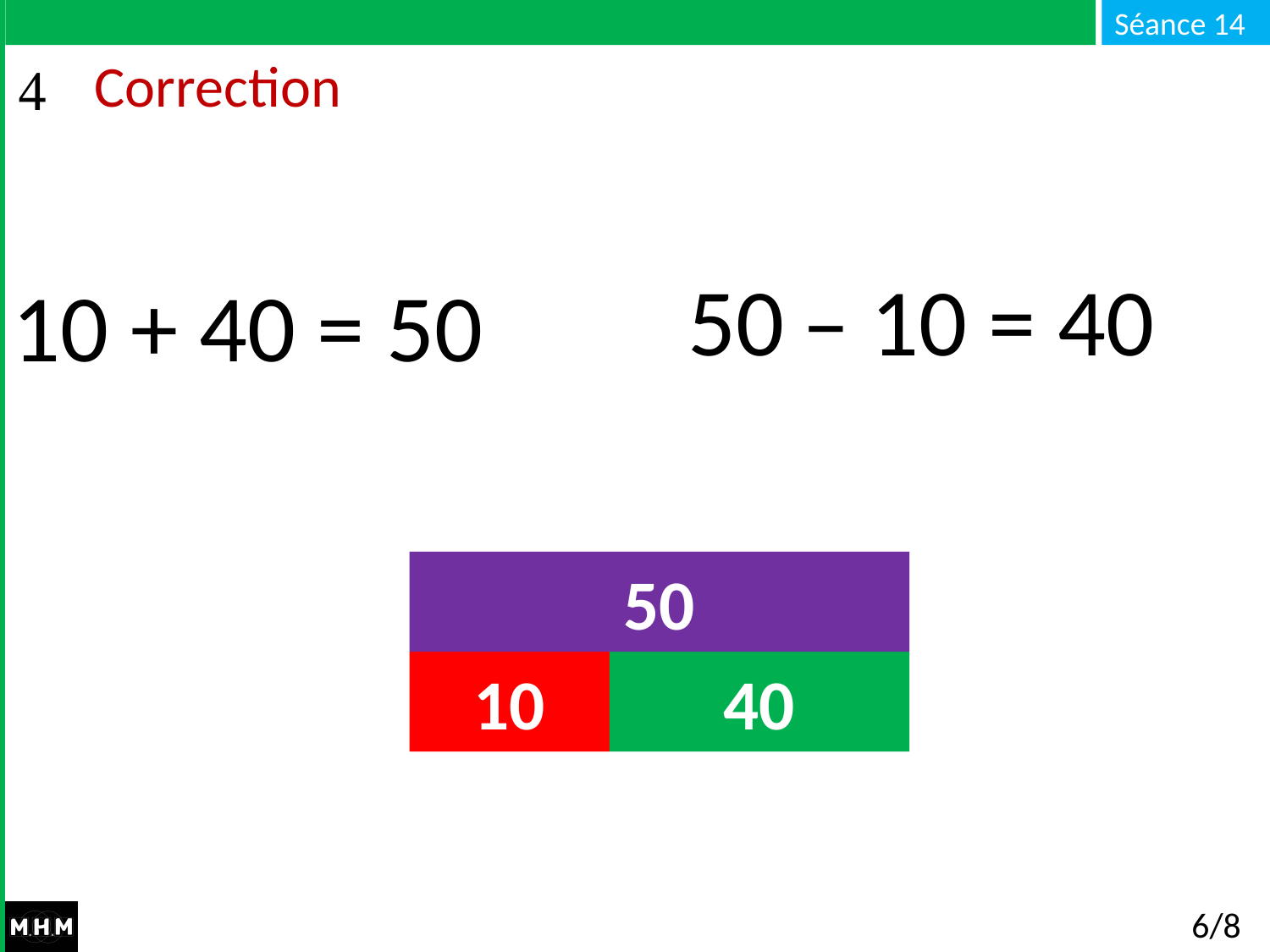

# Correction
50  ­̶  10 = 40
10 + 40 = 50
50
10
40
6/8